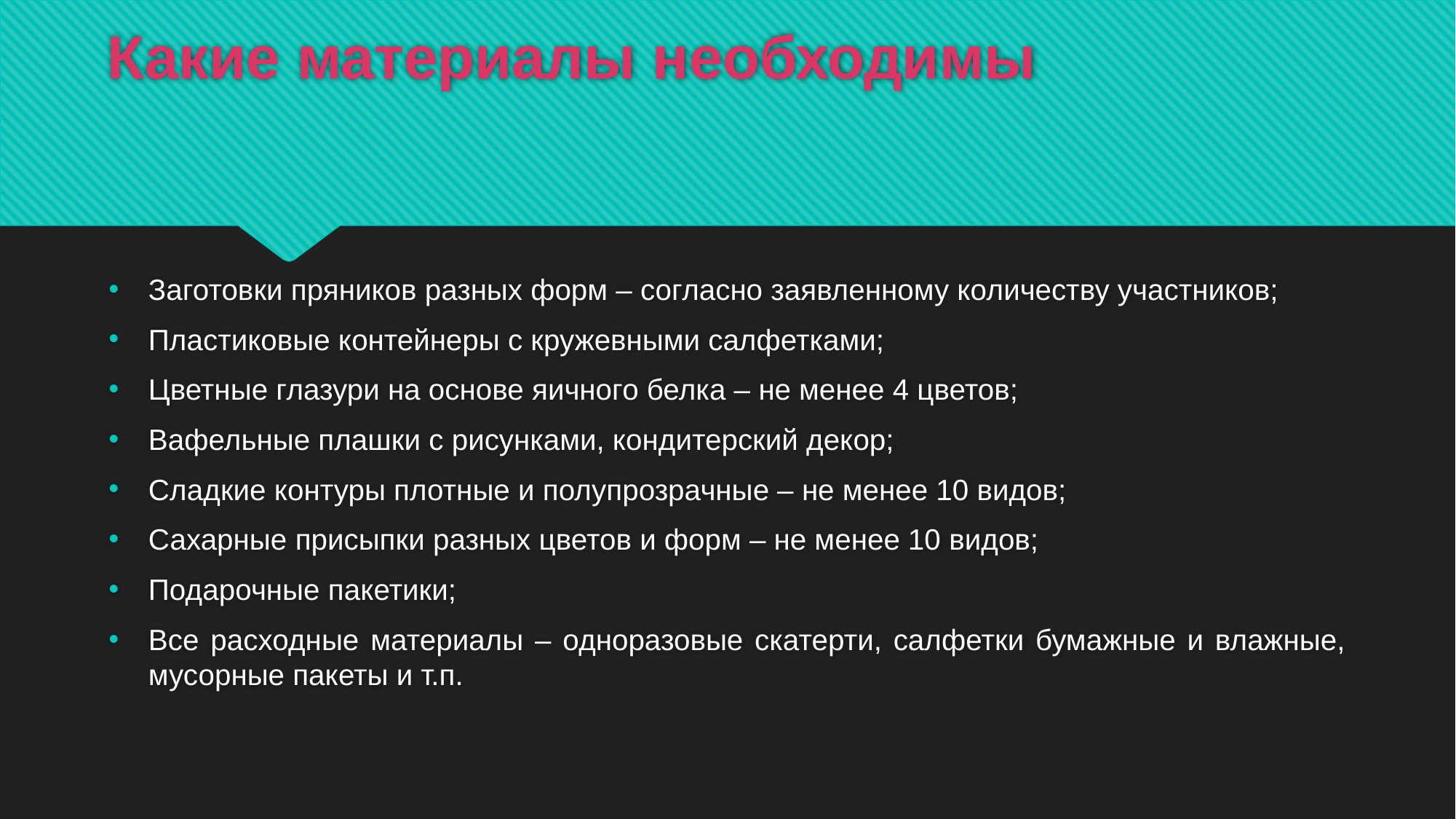

# Какие материалы необходимы
Заготовки пряников разных форм – согласно заявленному количеству участников;
Пластиковые контейнеры с кружевными салфетками;
Цветные глазури на основе яичного белка – не менее 4 цветов;
Вафельные плашки с рисунками, кондитерский декор;
Сладкие контуры плотные и полупрозрачные – не менее 10 видов;
Сахарные присыпки разных цветов и форм – не менее 10 видов;
Подарочные пакетики;
Все расходные материалы – одноразовые скатерти, салфетки бумажные и влажные, мусорные пакеты и т.п.